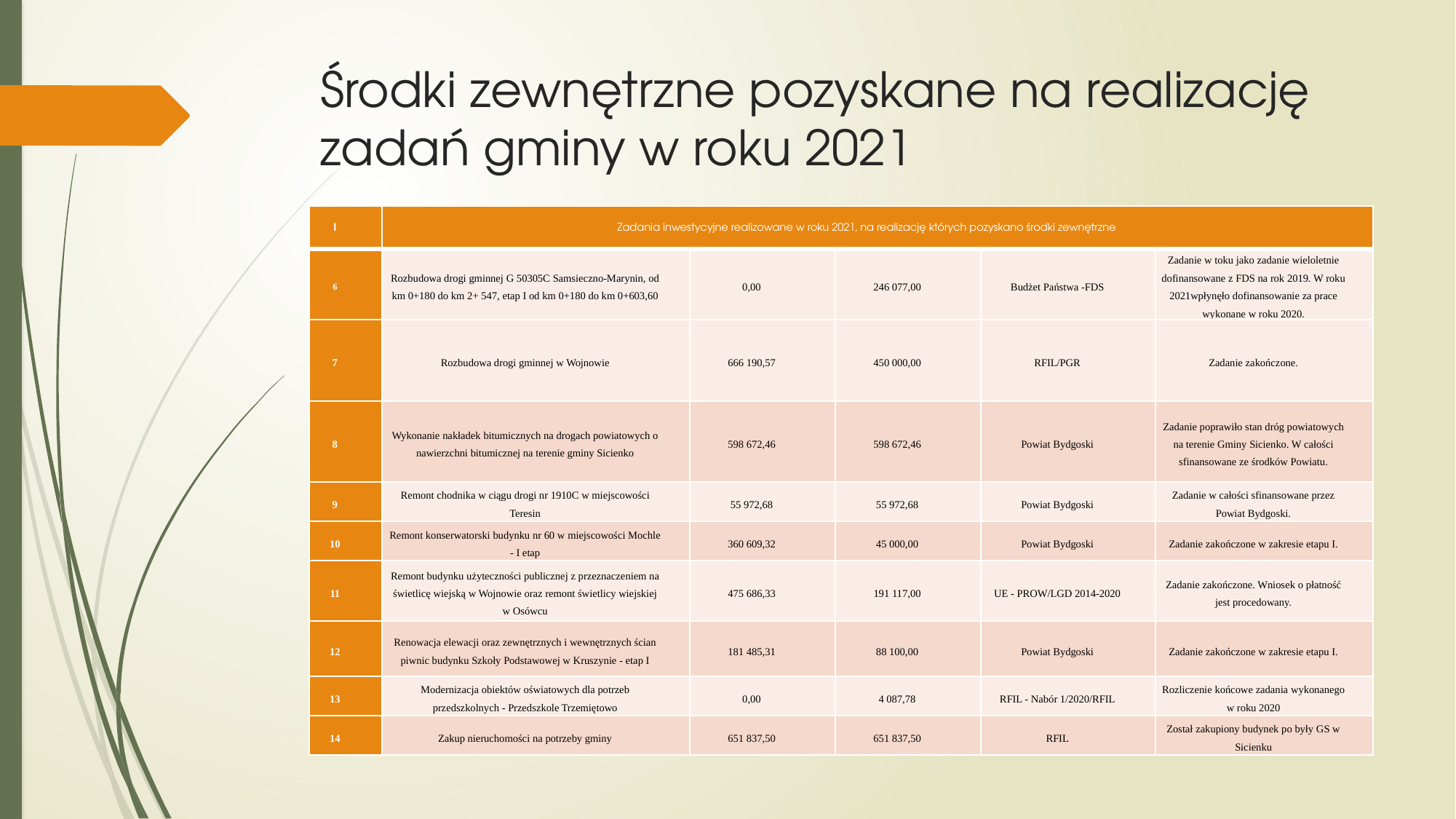

# Środki zewnętrzne pozyskane na realizację zadań gminy w roku 2021
| I | Zadania inwestycyjne realizowane w roku 2021, na realizację których pozyskano środki zewnętrzne |  |  |  |  |
| --- | --- | --- | --- | --- | --- |
| 6 | Rozbudowa drogi gminnej G 50305C Samsieczno-Marynin, od km 0+180 do km 2+ 547, etap I od km 0+180 do km 0+603,60 | 0,00 | 246 077,00 | Budżet Państwa -FDS | Zadanie w toku jako zadanie wieloletnie dofinansowane z FDS na rok 2019. W roku 2021wpłynęło dofinansowanie za prace wykonane w roku 2020. |
| 7 | Rozbudowa drogi gminnej w Wojnowie | 666 190,57 | 450 000,00 | RFIL/PGR | Zadanie zakończone. |
| 8 | Wykonanie nakładek bitumicznych na drogach powiatowych o nawierzchni bitumicznej na terenie gminy Sicienko | 598 672,46 | 598 672,46 | Powiat Bydgoski | Zadanie poprawiło stan dróg powiatowych na terenie Gminy Sicienko. W całości sfinansowane ze środków Powiatu. |
| 9 | Remont chodnika w ciągu drogi nr 1910C w miejscowości Teresin | 55 972,68 | 55 972,68 | Powiat Bydgoski | Zadanie w całości sfinansowane przez Powiat Bydgoski. |
| 10 | Remont konserwatorski budynku nr 60 w miejscowości Mochle - I etap | 360 609,32 | 45 000,00 | Powiat Bydgoski | Zadanie zakończone w zakresie etapu I. |
| 11 | Remont budynku użyteczności publicznej z przeznaczeniem na świetlicę wiejską w Wojnowie oraz remont świetlicy wiejskiej w Osówcu | 475 686,33 | 191 117,00 | UE - PROW/LGD 2014-2020 | Zadanie zakończone. Wniosek o płatność jest procedowany. |
| 12 | Renowacja elewacji oraz zewnętrznych i wewnętrznych ścian piwnic budynku Szkoły Podstawowej w Kruszynie - etap I | 181 485,31 | 88 100,00 | Powiat Bydgoski | Zadanie zakończone w zakresie etapu I. |
| 13 | Modernizacja obiektów oświatowych dla potrzeb przedszkolnych - Przedszkole Trzemiętowo | 0,00 | 4 087,78 | RFIL - Nabór 1/2020/RFIL | Rozliczenie końcowe zadania wykonanego w roku 2020 |
| 14 | Zakup nieruchomości na potrzeby gminy | 651 837,50 | 651 837,50 | RFIL | Został zakupiony budynek po były GS w Sicienku |